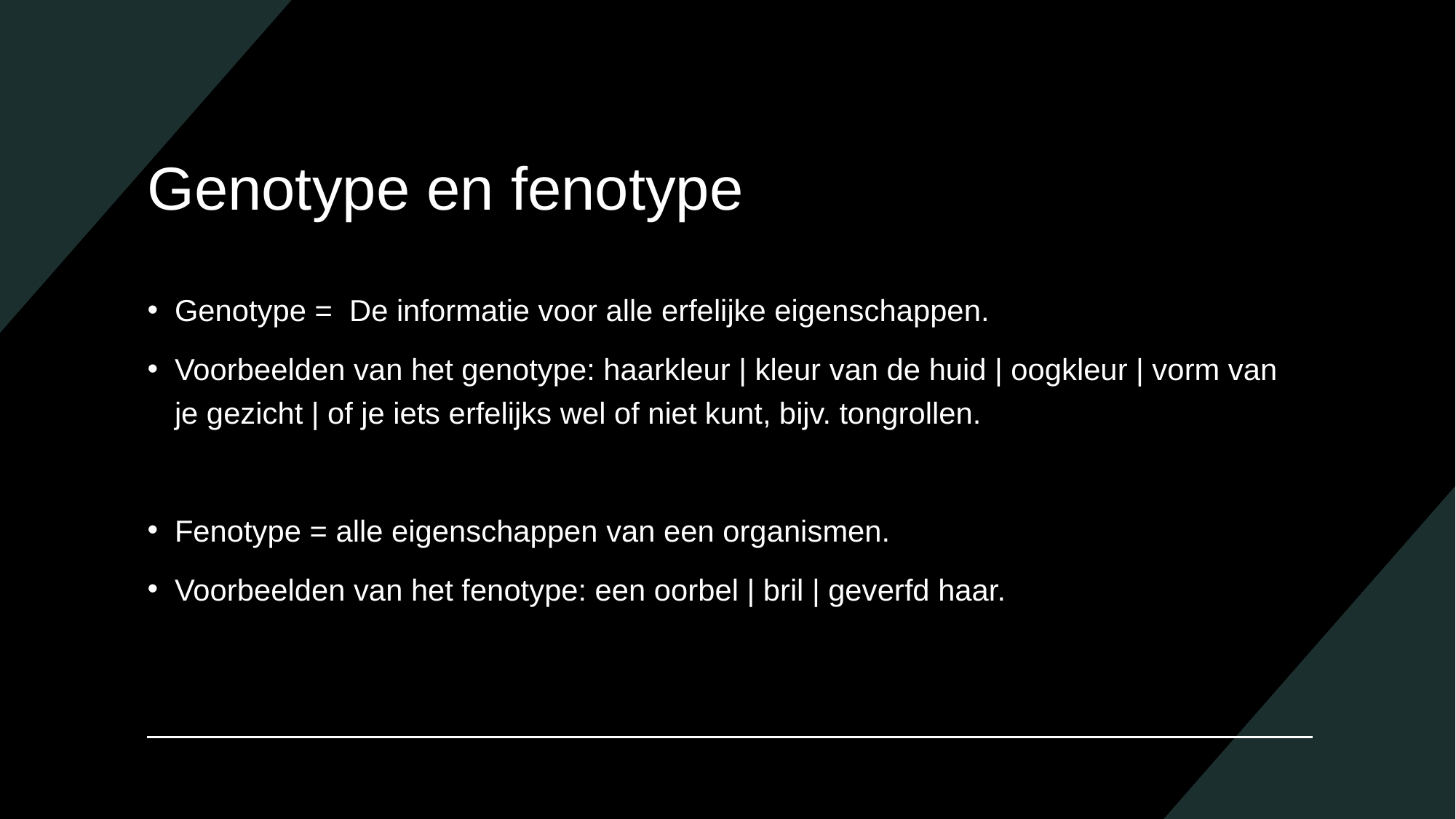

# Genotype en fenotype
Genotype =  De informatie voor alle erfelijke eigenschappen.
Voorbeelden van het genotype: haarkleur | kleur van de huid | oogkleur | vorm van je gezicht | of je iets erfelijks wel of niet kunt, bijv. tongrollen.

Fenotype = alle eigenschappen van een organismen.
Voorbeelden van het fenotype: een oorbel | bril | geverfd haar.